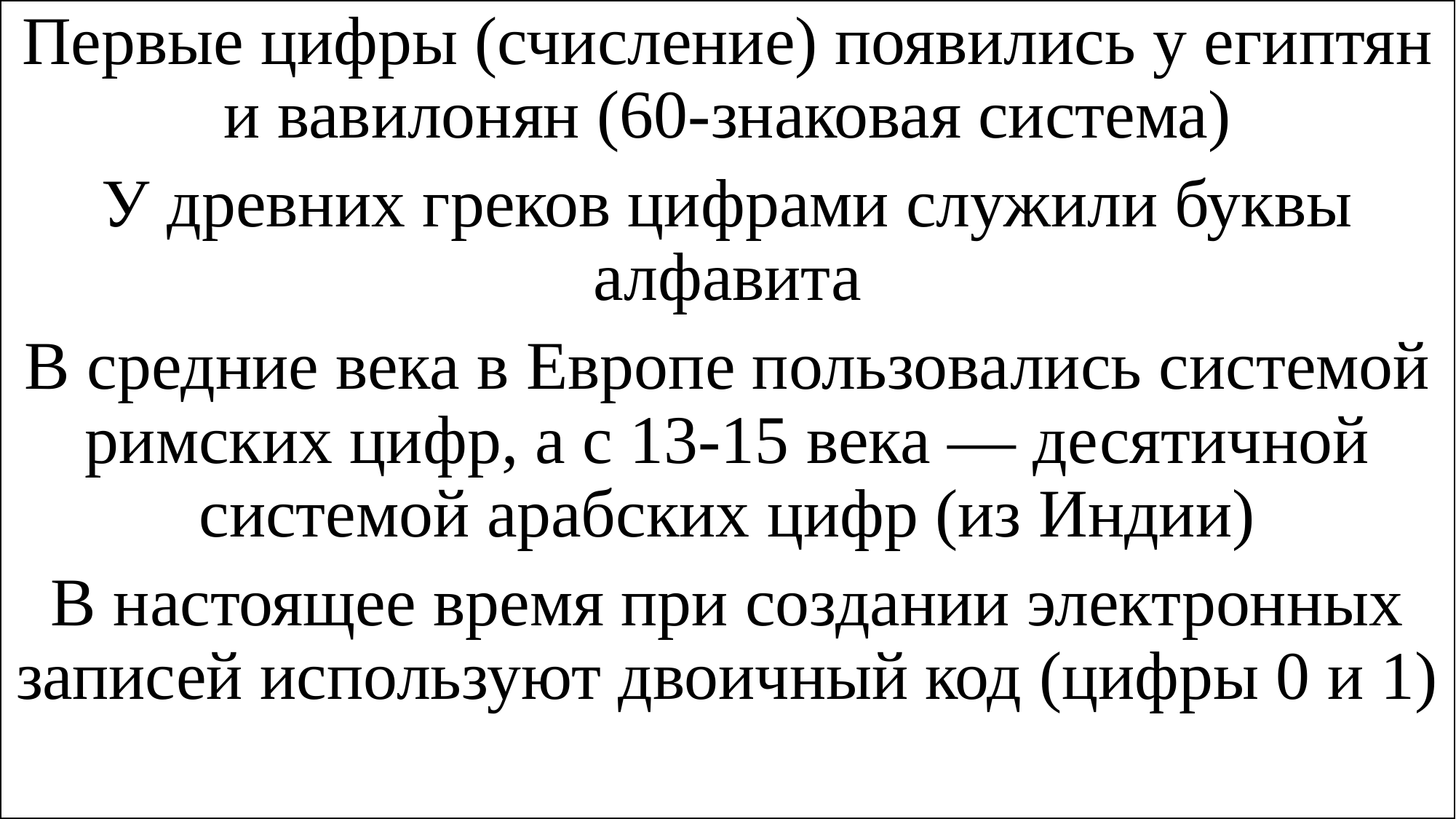

Первые цифры (счисление) появились у египтян и вавилонян (60-знаковая система)
У древних греков цифрами служили буквы алфавита
В средние века в Европе пользовались системой римских цифр, а с 13-15 века — десятичной системой арабских цифр (из Индии)
В настоящее время при создании электронных записей используют двоичный код (цифры 0 и 1)